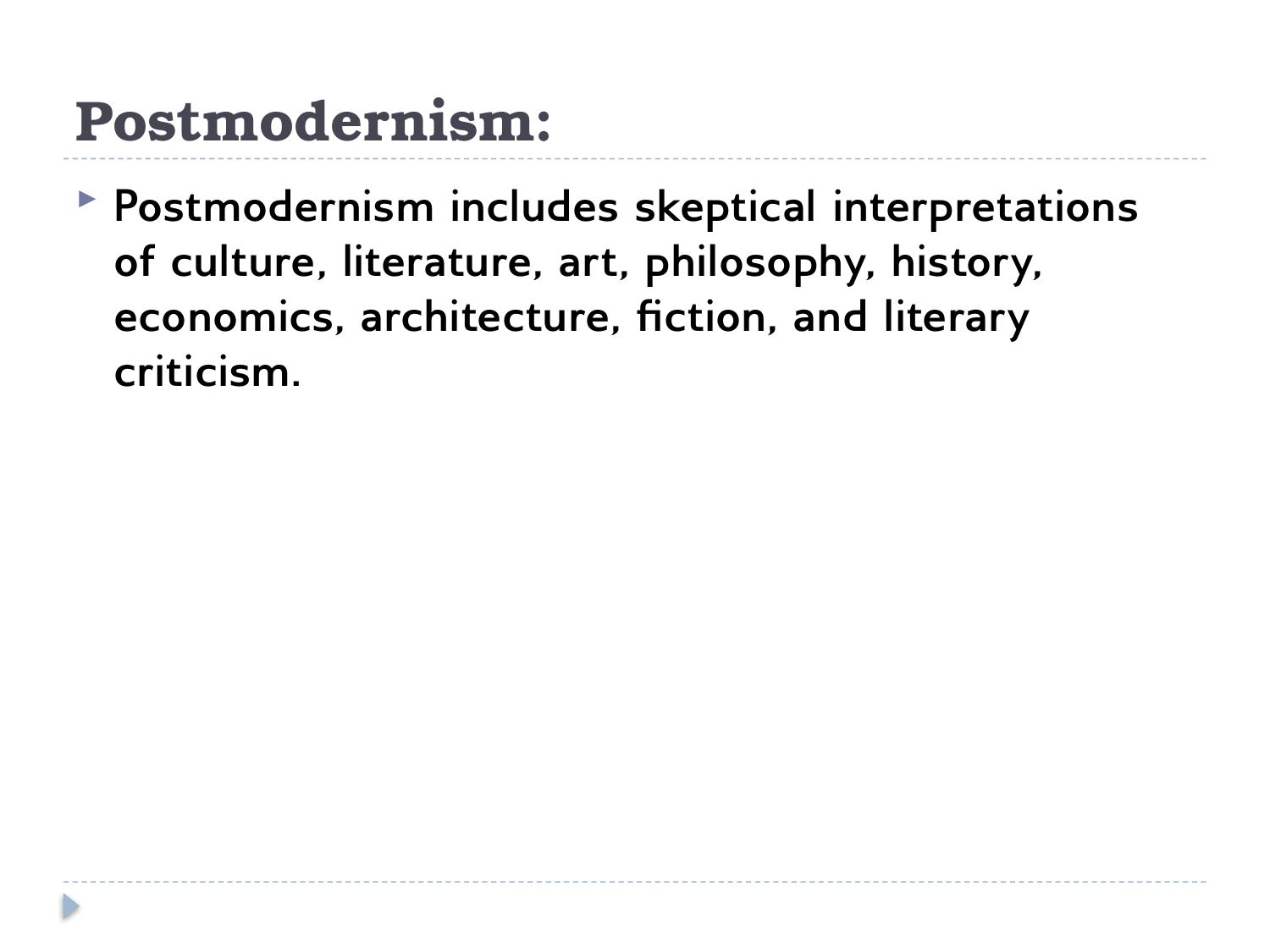

# Postmodernism:
Postmodernism includes skeptical interpretations of culture, literature, art, philosophy, history,  economics, architecture, fiction, and literary criticism.